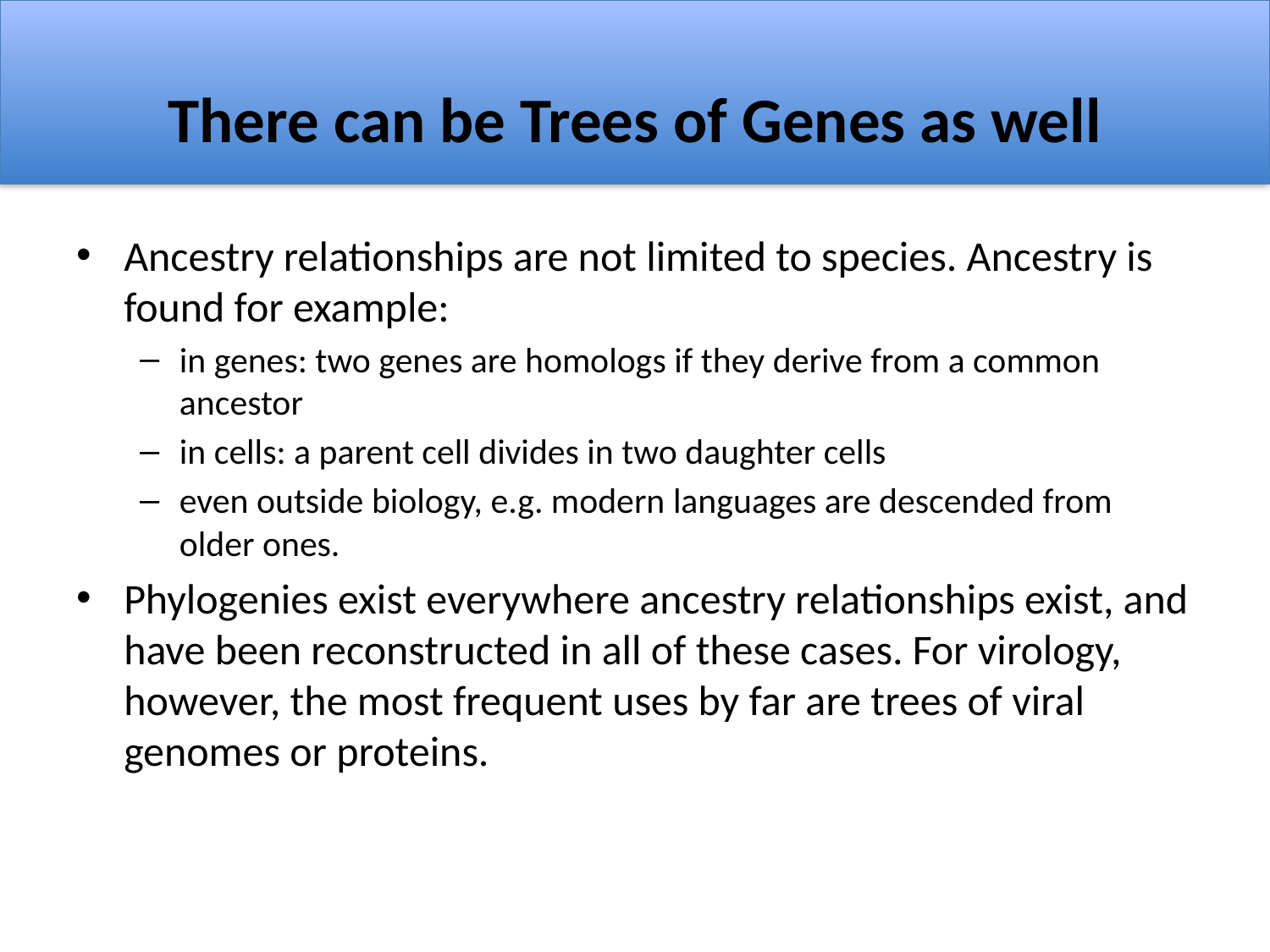

# There can be Trees of Genes as well
Ancestry relationships are not limited to species. Ancestry is found for example:
in genes: two genes are homologs if they derive from a common ancestor
in cells: a parent cell divides in two daughter cells
even outside biology, e.g. modern languages are descended from older ones.
Phylogenies exist everywhere ancestry relationships exist, and have been reconstructed in all of these cases. For virology, however, the most frequent uses by far are trees of viral genomes or proteins.